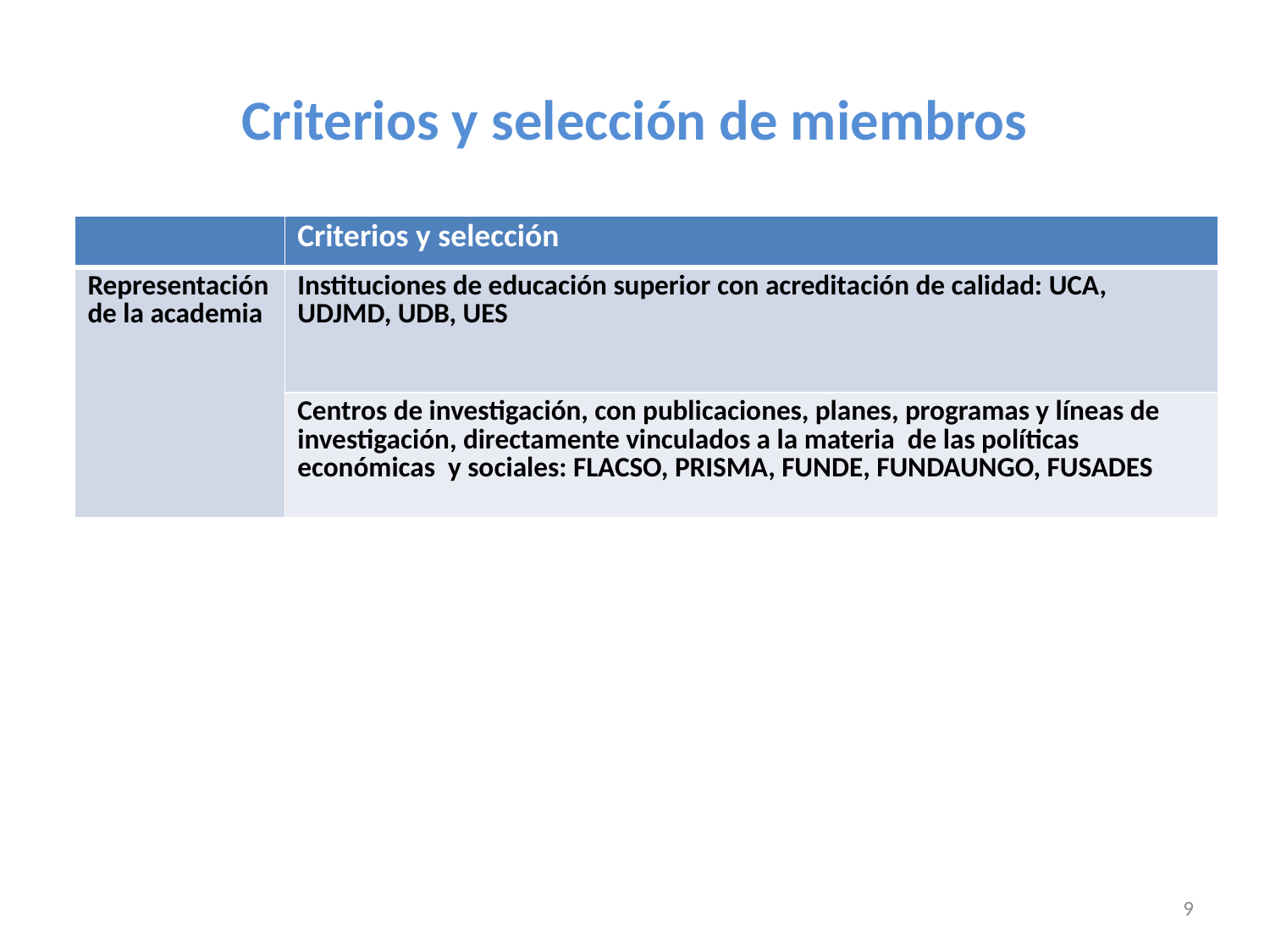

# Criterios y selección de miembros
|  | Criterios y selección |
| --- | --- |
| Representación de la academia | Instituciones de educación superior con acreditación de calidad: UCA, UDJMD, UDB, UES |
|  | Centros de investigación, con publicaciones, planes, programas y líneas de investigación, directamente vinculados a la materia de las políticas económicas y sociales: FLACSO, PRISMA, FUNDE, FUNDAUNGO, FUSADES |
9